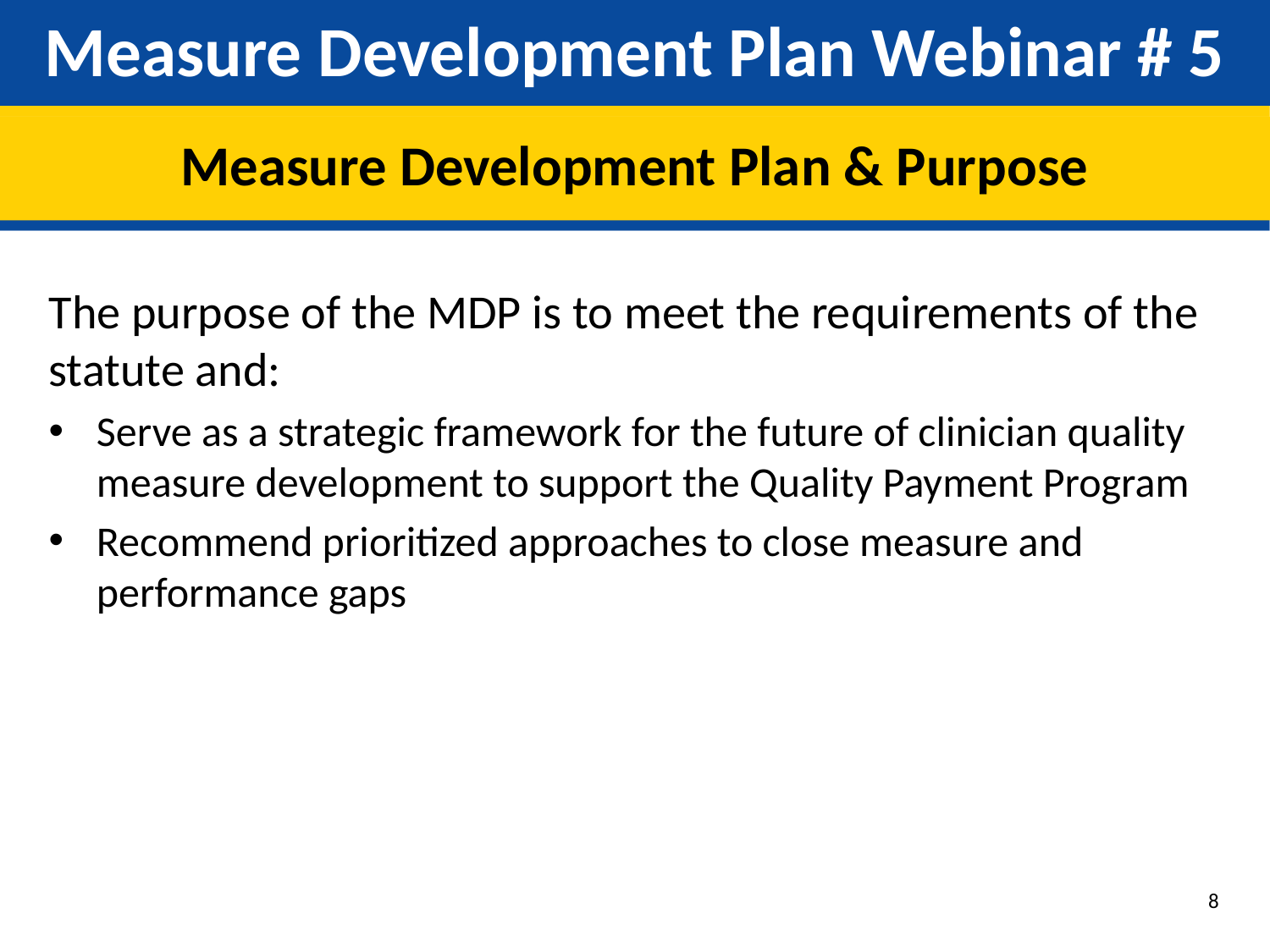

# Measure Development Plan Webinar # 5
Measure Development Plan & Purpose
The purpose of the MDP is to meet the requirements of the statute and:
Serve as a strategic framework for the future of clinician quality measure development to support the Quality Payment Program
Recommend prioritized approaches to close measure and performance gaps